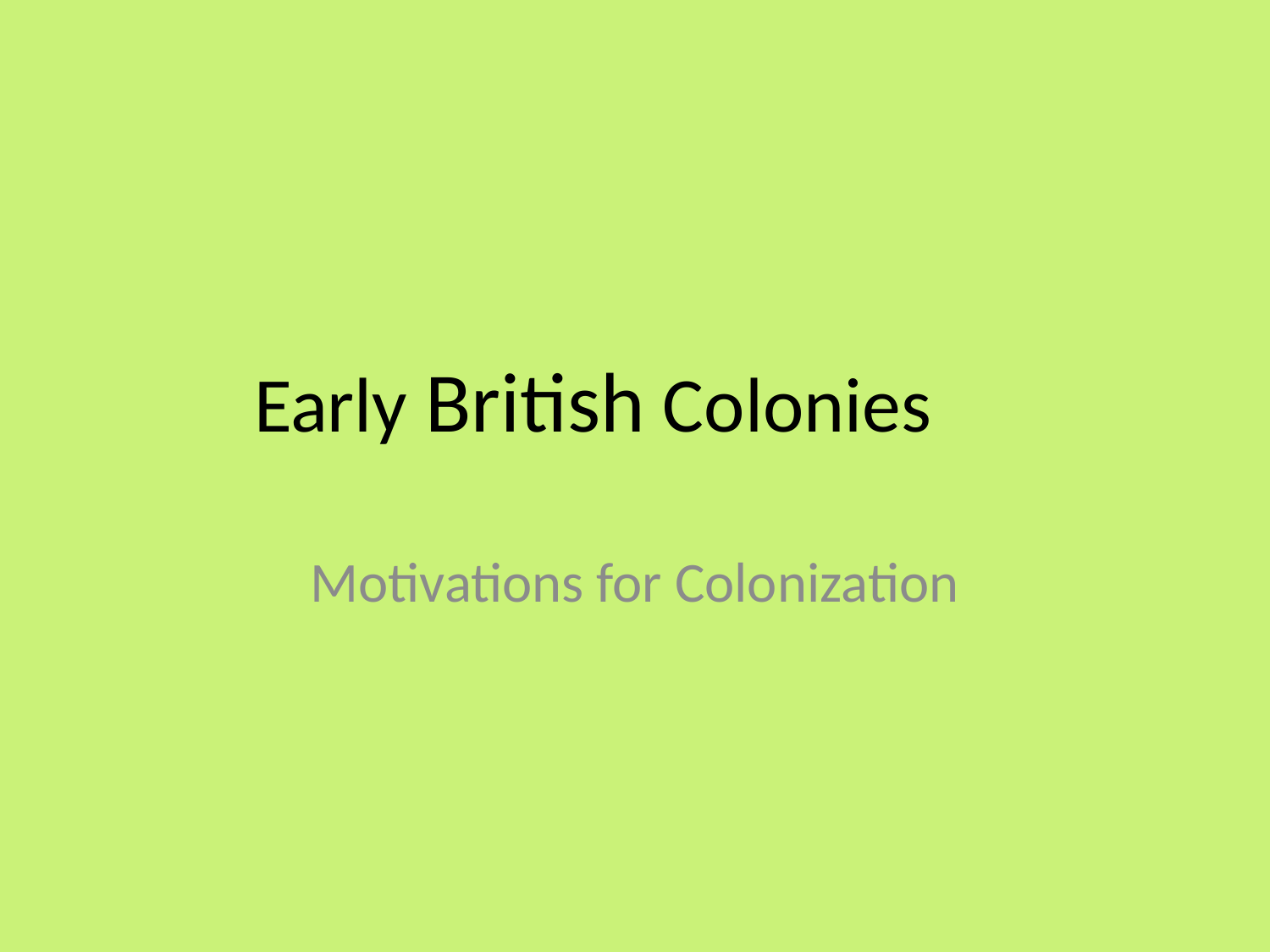

# Early British Colonies
Motivations for Colonization